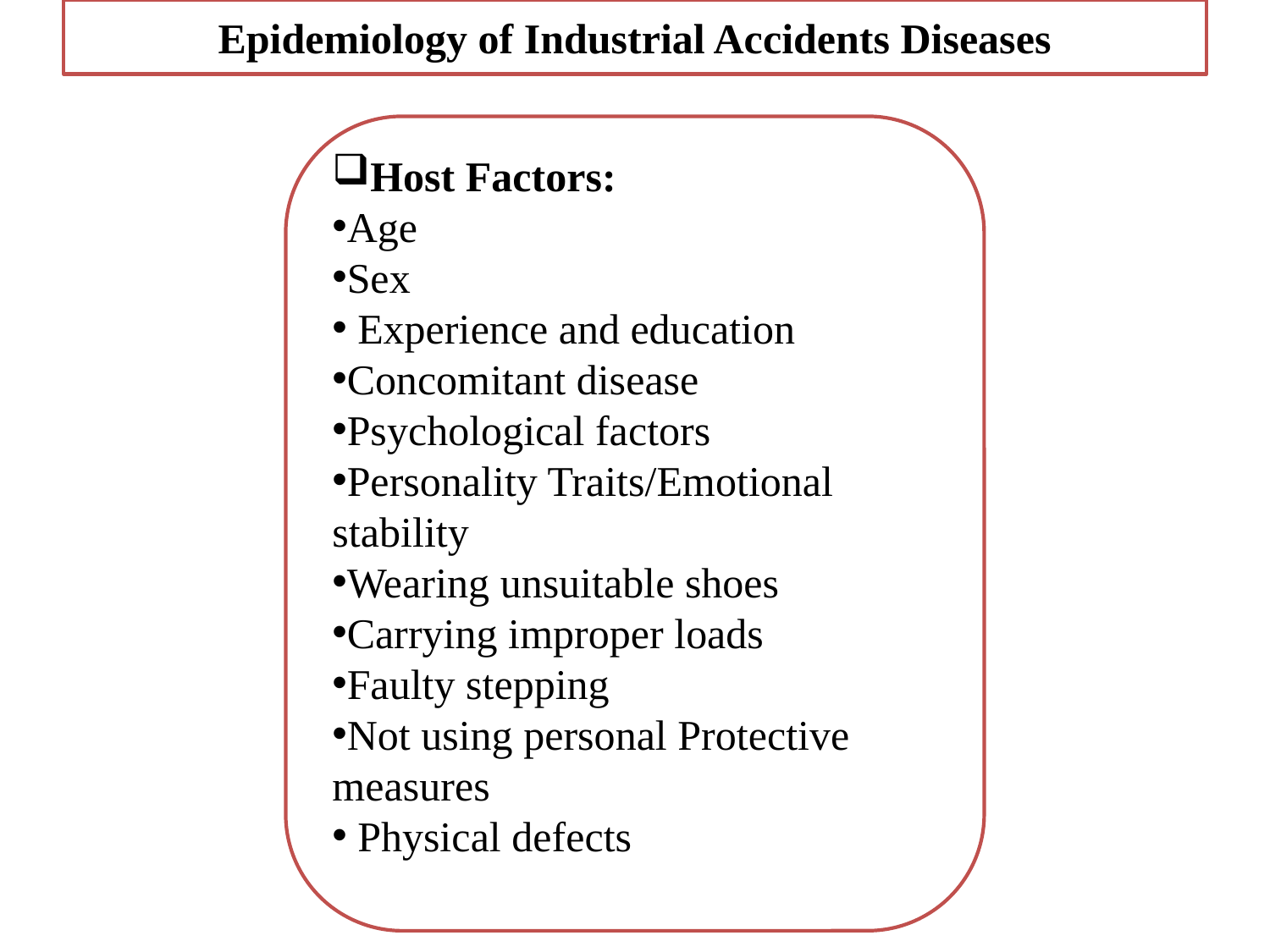

# Epidemiology of Industrial Accidents Diseases
Host Factors:
Age
Sex
 Experience and education
Concomitant disease
Psychological factors
Personality Traits/Emotional stability
Wearing unsuitable shoes
Carrying improper loads
Faulty stepping
Not using personal Protective measures
 Physical defects